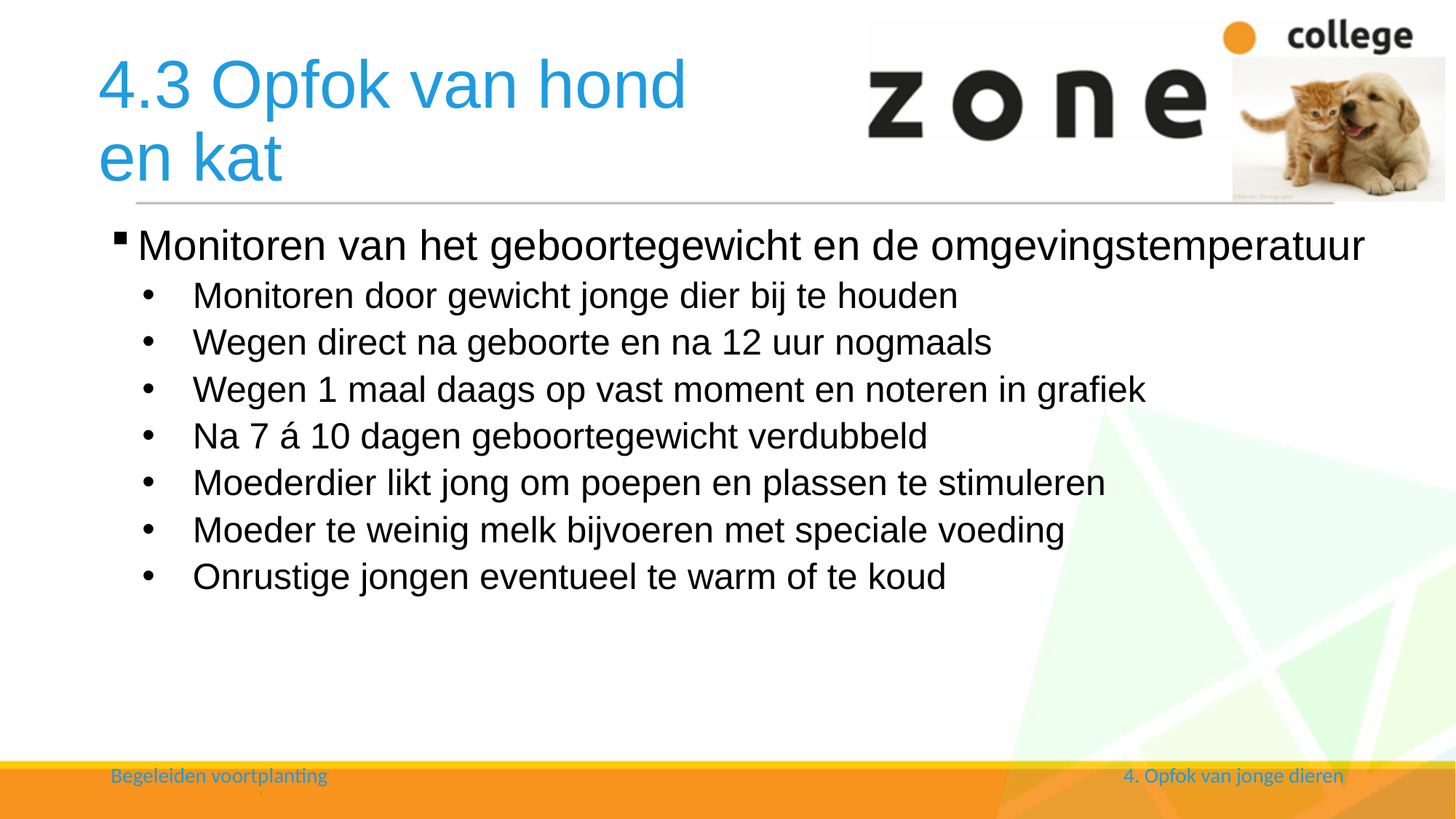

# 4.3 Opfok van hond en kat
Monitoren van het geboortegewicht en de omgevingstemperatuur
Monitoren door gewicht jonge dier bij te houden
Wegen direct na geboorte en na 12 uur nogmaals
Wegen 1 maal daags op vast moment en noteren in grafiek
Na 7 á 10 dagen geboortegewicht verdubbeld
Moederdier likt jong om poepen en plassen te stimuleren
Moeder te weinig melk bijvoeren met speciale voeding
Onrustige jongen eventueel te warm of te koud

Begeleiden voortplanting
4. Opfok van jonge dieren